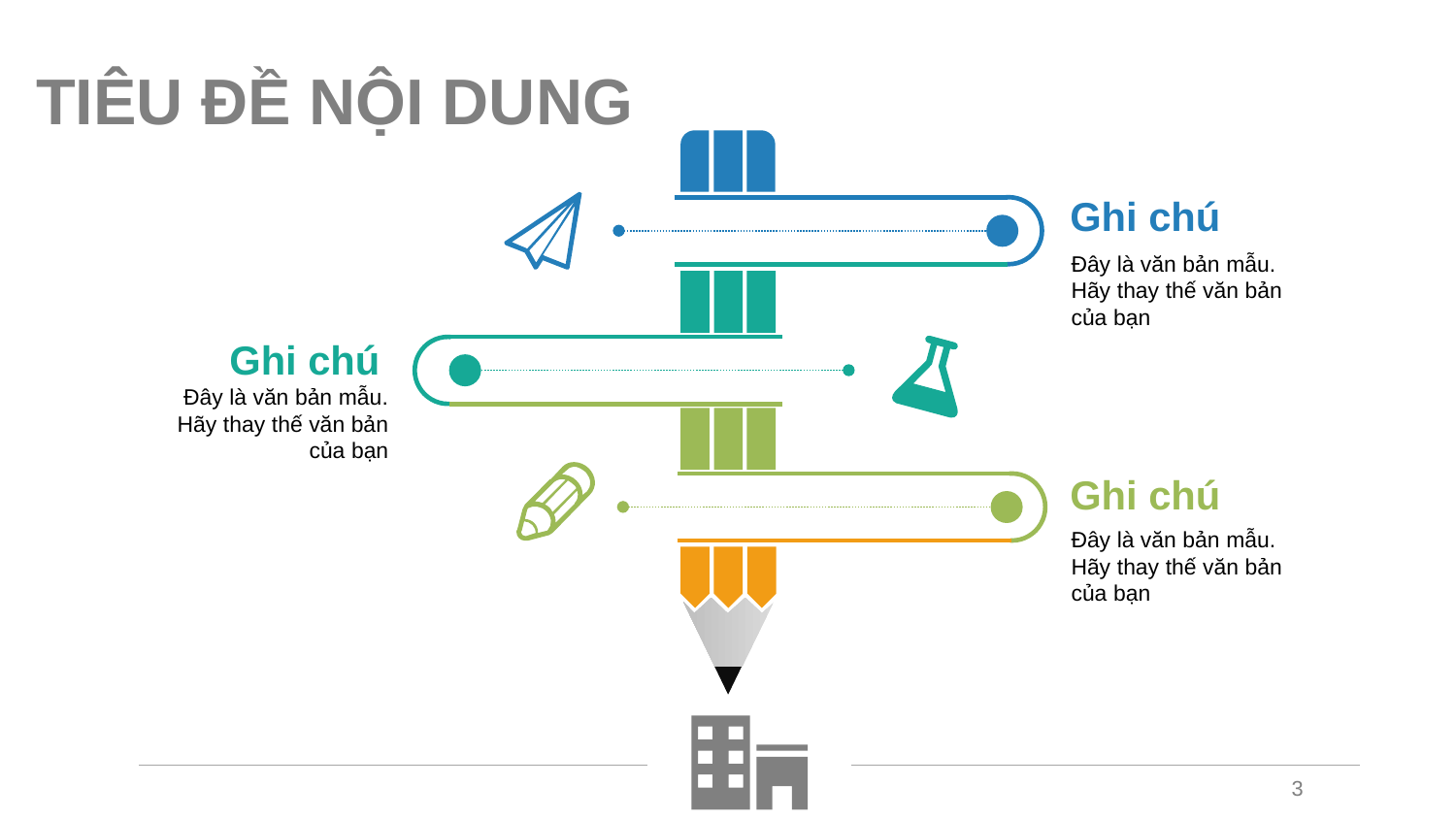

TIÊU ĐỀ NỘI DUNG

Ghi chú

Đây là văn bản mẫu. Hãy thay thế văn bản của bạn
Ghi chú

Đây là văn bản mẫu. Hãy thay thế văn bản của bạn

Ghi chú
Đây là văn bản mẫu. Hãy thay thế văn bản của bạn